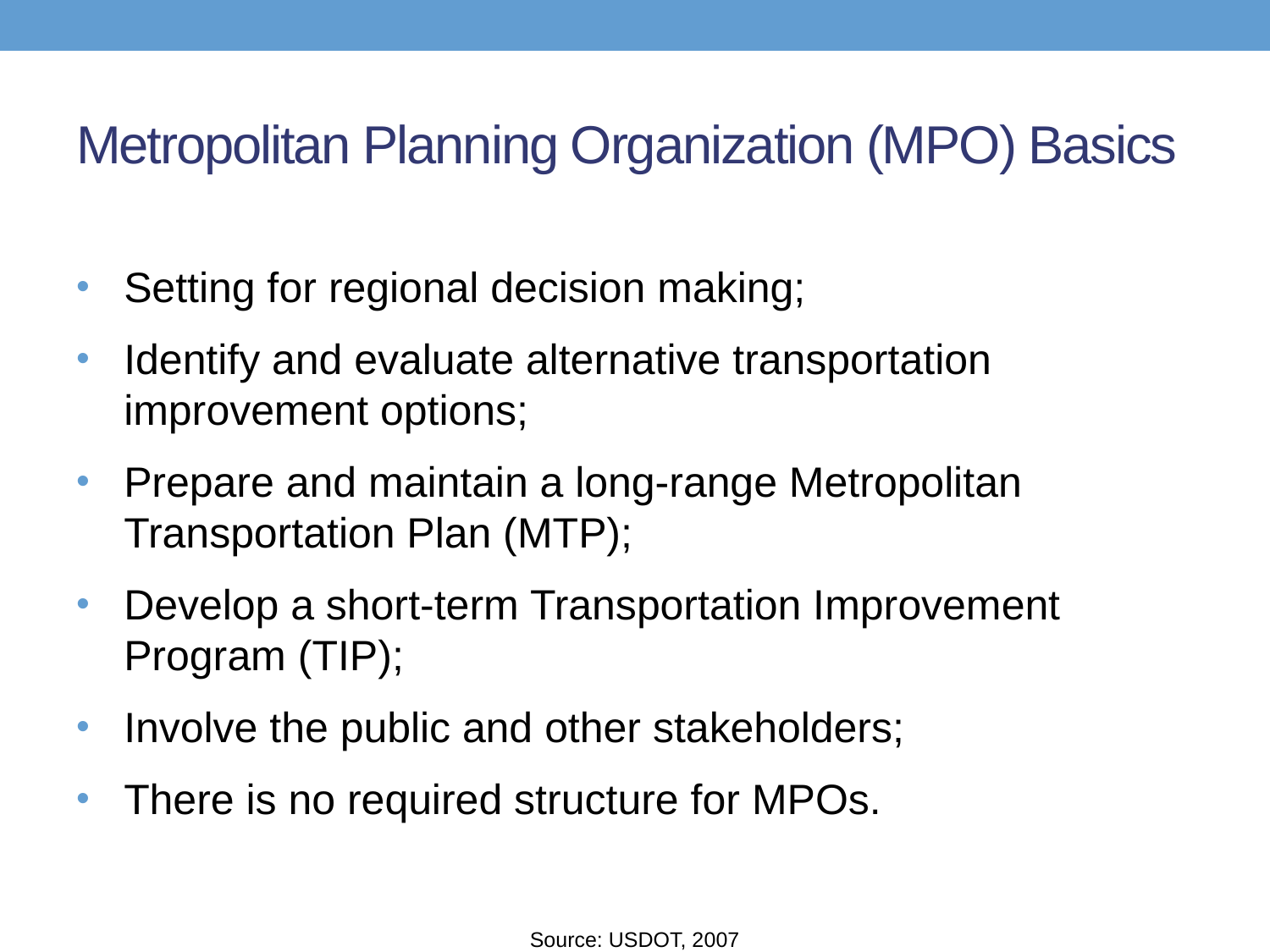

# Metropolitan Planning Organization (MPO) Basics
Setting for regional decision making;
Identify and evaluate alternative transportation improvement options;
Prepare and maintain a long-range Metropolitan Transportation Plan (MTP);
Develop a short-term Transportation Improvement Program (TIP);
Involve the public and other stakeholders;
There is no required structure for MPOs.

Source: USDOT, 2007